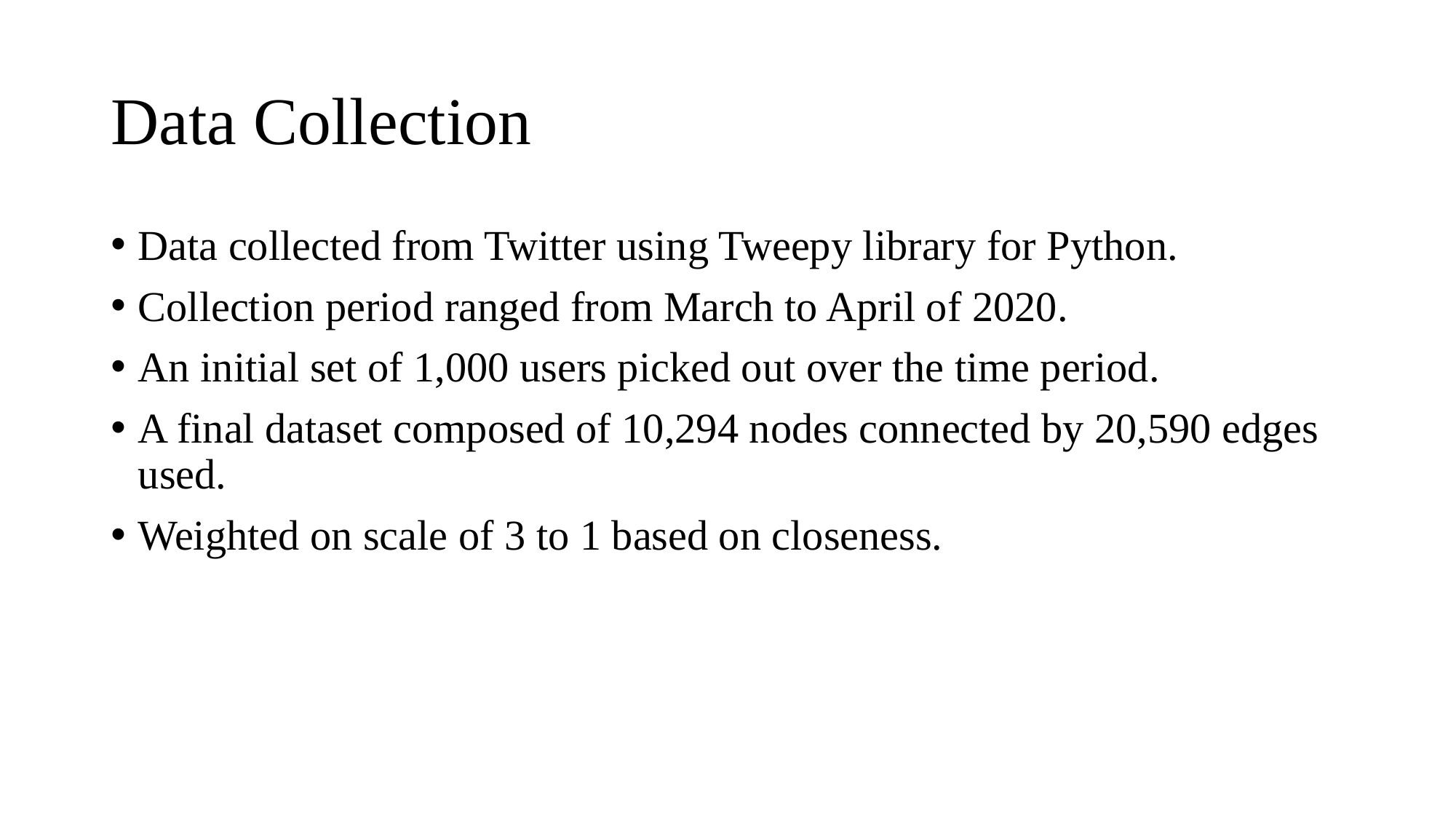

# Data Collection
Data collected from Twitter using Tweepy library for Python.
Collection period ranged from March to April of 2020.
An initial set of 1,000 users picked out over the time period.
A final dataset composed of 10,294 nodes connected by 20,590 edges used.
Weighted on scale of 3 to 1 based on closeness.